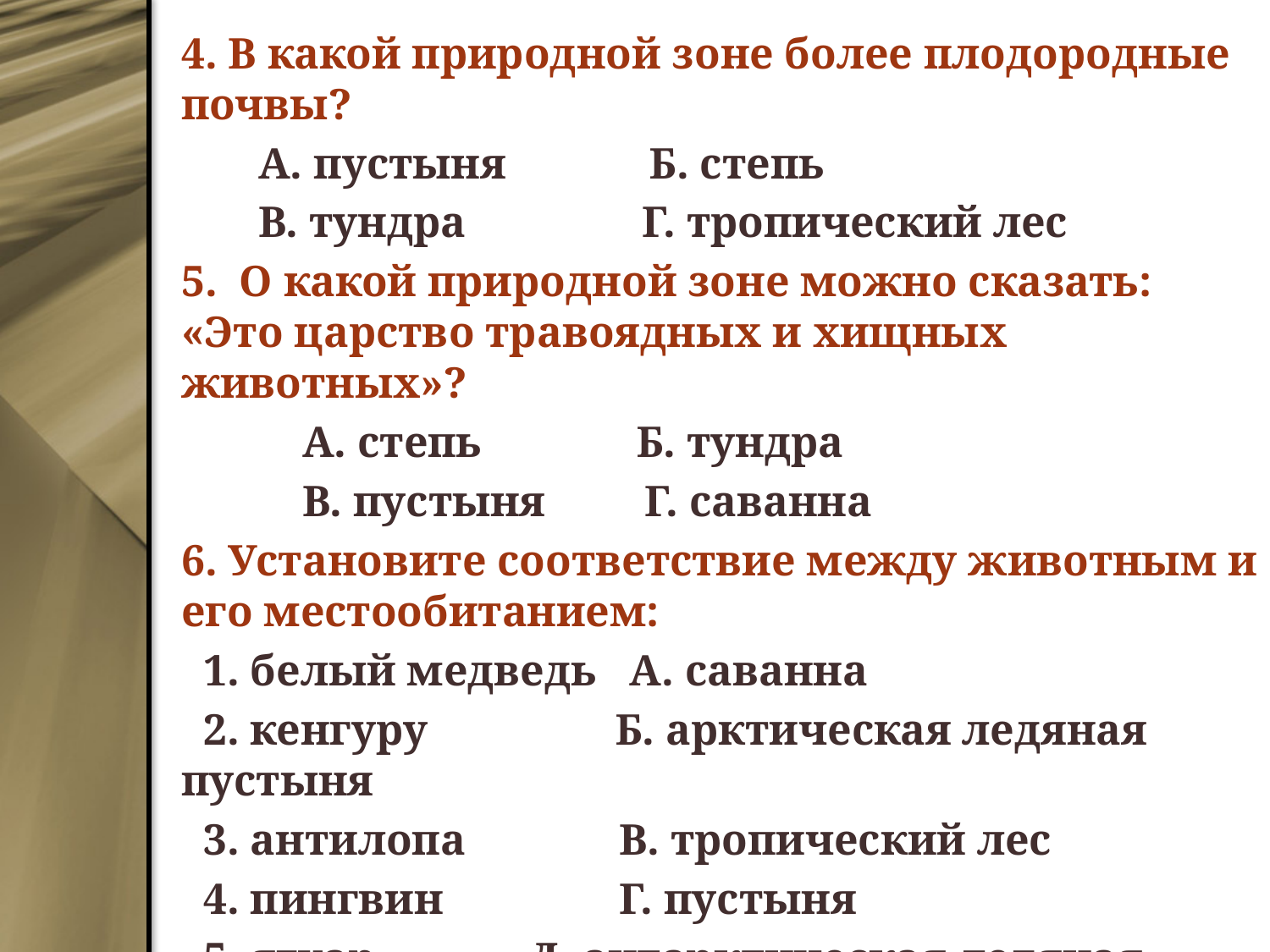

4. В какой природной зоне более плодородные почвы?
       А. пустыня             Б. степь
       В. тундра                Г. тропический лес
5.  О какой природной зоне можно сказать: «Это царство травоядных и хищных животных»?
           А. степь              Б. тундра
           В. пустыня         Г. саванна
6. Установите соответствие между животным и его местообитанием:
  1. белый медведь   А. саванна
  2. кенгуру                 Б. арктическая ледяная пустыня
  3. антилопа              В. тропический лес
  4. пингвин                Г. пустыня
  5. ягуар              Д. антарктическая ледяная пустыня